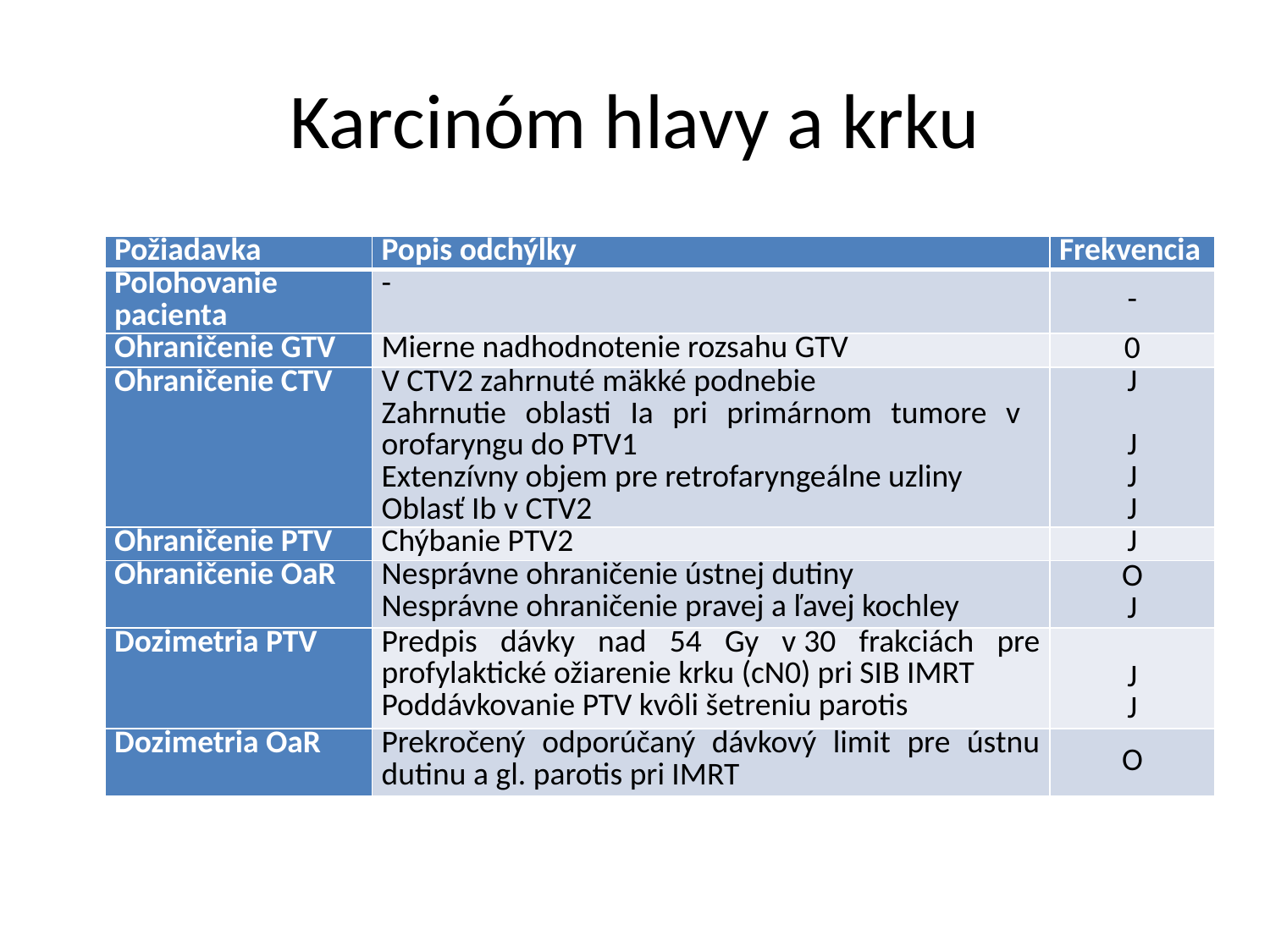

# Karcinóm hlavy a krku
| Požiadavka | Popis odchýlky | Frekvencia |
| --- | --- | --- |
| Polohovanie pacienta | - | - |
| Ohraničenie GTV | Mierne nadhodnotenie rozsahu GTV | 0 |
| Ohraničenie CTV | V CTV2 zahrnuté mäkké podnebie Zahrnutie oblasti Ia pri primárnom tumore v orofaryngu do PTV1 Extenzívny objem pre retrofaryngeálne uzliny Oblasť Ib v CTV2 | J J J J |
| Ohraničenie PTV | Chýbanie PTV2 | J |
| Ohraničenie OaR | Nesprávne ohraničenie ústnej dutiny Nesprávne ohraničenie pravej a ľavej kochley | O J |
| Dozimetria PTV | Predpis dávky nad 54 Gy v 30 frakciách pre profylaktické ožiarenie krku (cN0) pri SIB IMRT Poddávkovanie PTV kvôli šetreniu parotis | J J |
| Dozimetria OaR | Prekročený odporúčaný dávkový limit pre ústnu dutinu a gl. parotis pri IMRT | O |